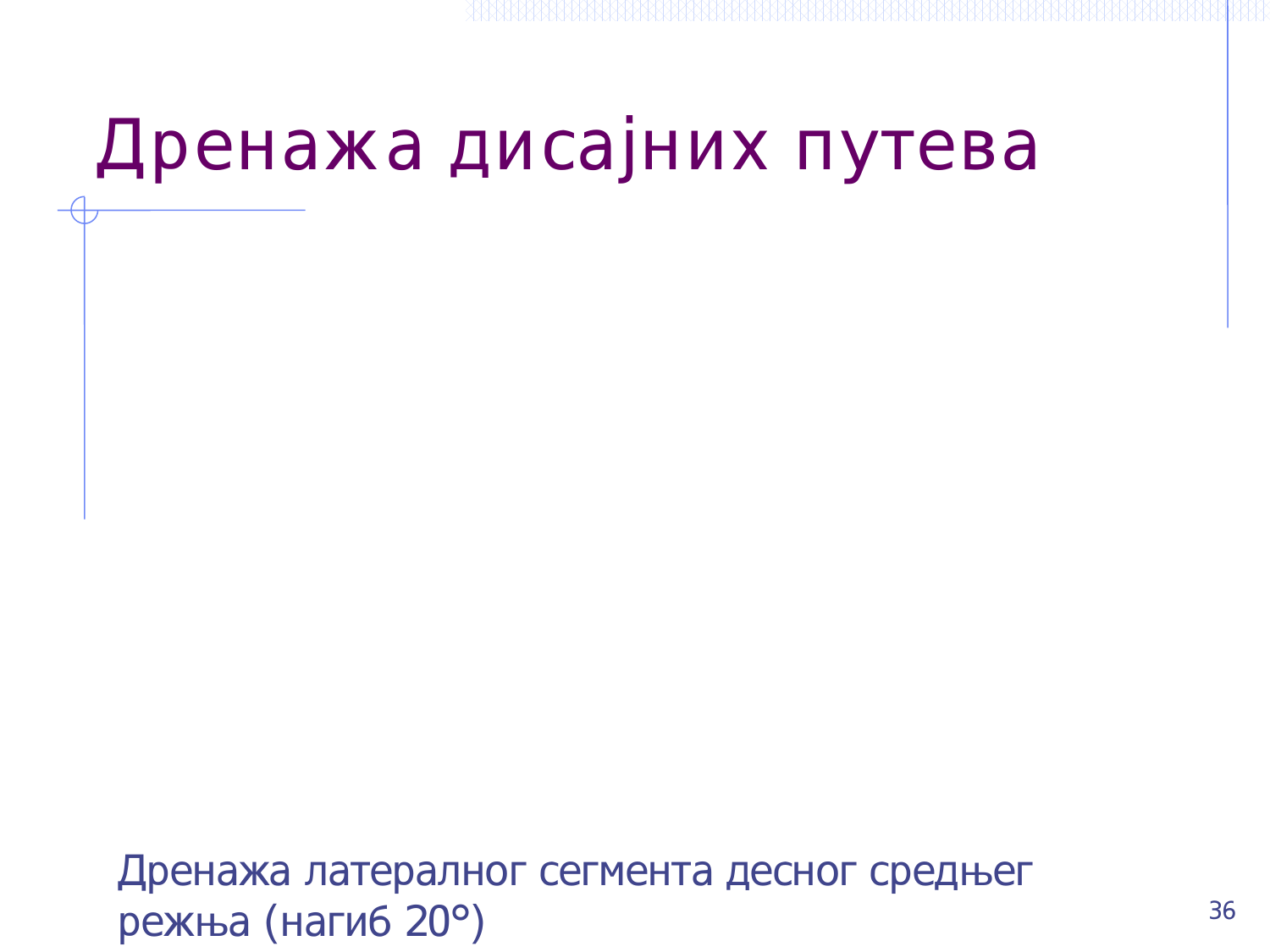

# Дренажа дисајних путева

Дренажа латералног сегмента десног средњег режња (нагиб 20°)
36